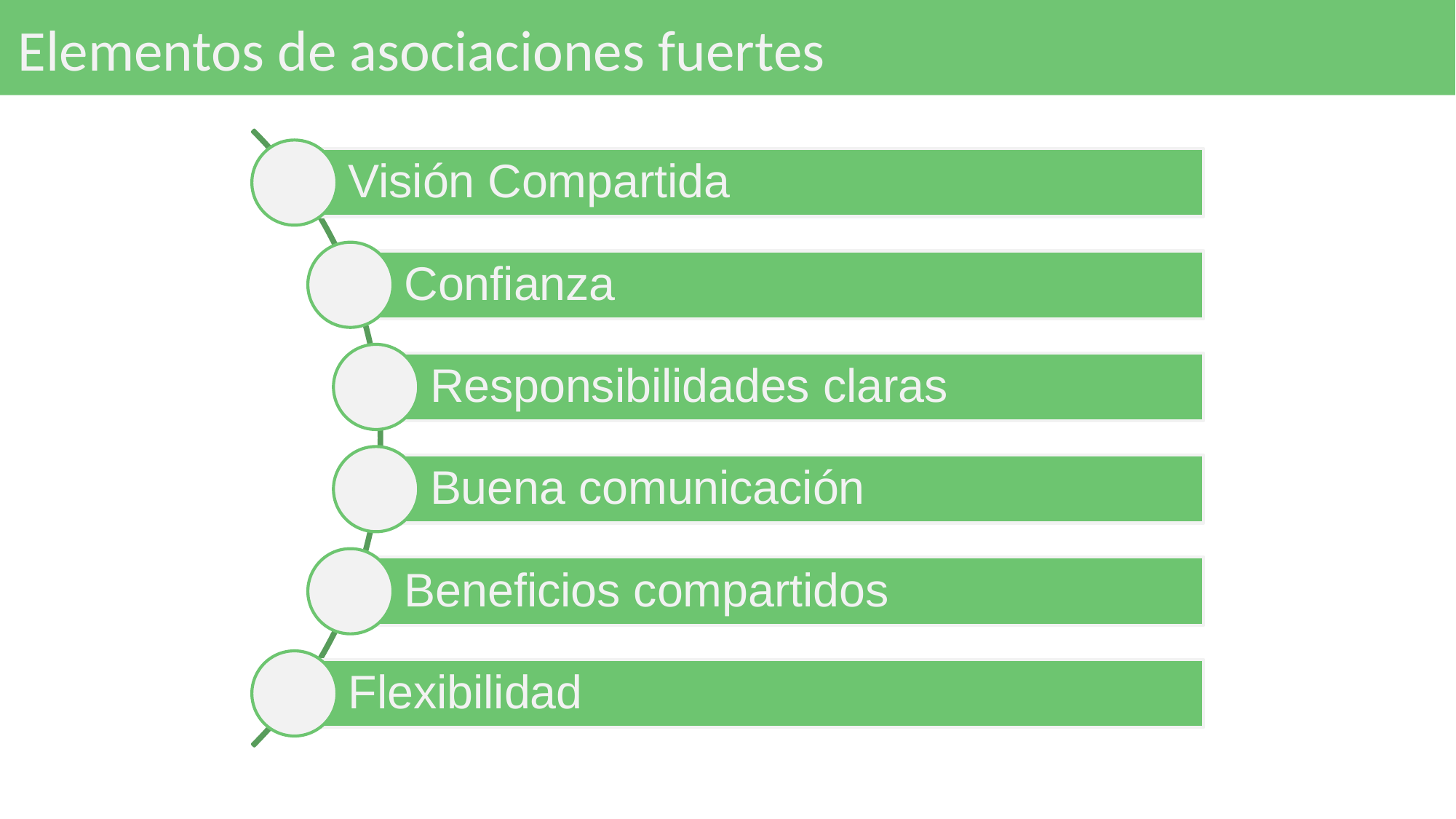

Visión Compartida

Confianza

Responsibilidades claras

Buena comunicación

Beneficios compartidos

Flexibilidad
# Elementos de asociaciones fuertes